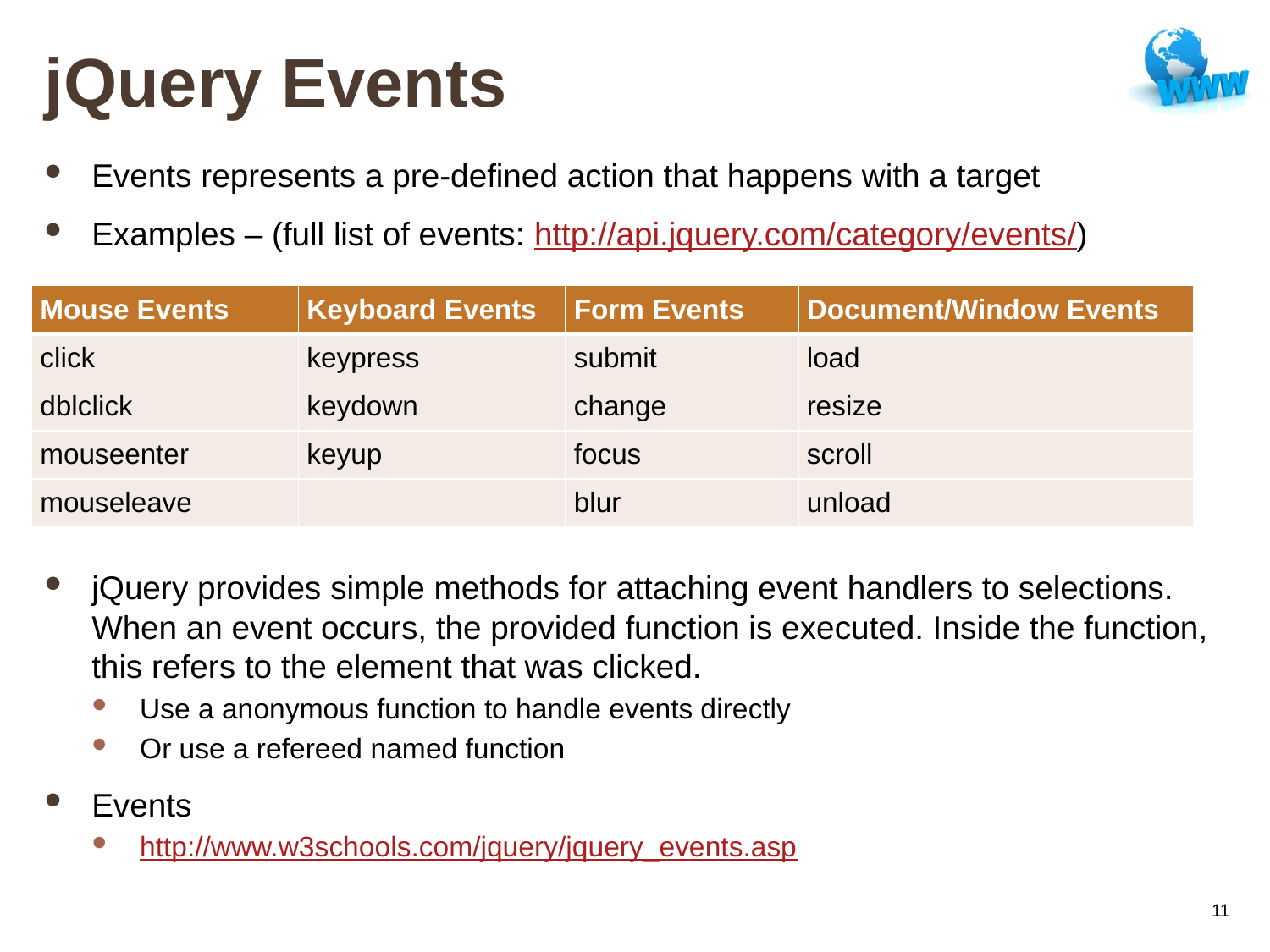

# jQuery Events
Events represents a pre-defined action that happens with a target
Examples – (full list of events: http://api.jquery.com/category/events/)

jQuery provides simple methods for attaching event handlers to selections. When an event occurs, the provided function is executed. Inside the function, this refers to the element that was clicked.
Use a anonymous function to handle events directly
Or use a refereed named function
Events
http://www.w3schools.com/jquery/jquery_events.asp
| Mouse Events | Keyboard Events | Form Events | Document/Window Events |
| --- | --- | --- | --- |
| click | keypress | submit | load |
| dblclick | keydown | change | resize |
| mouseenter | keyup | focus | scroll |
| mouseleave |  | blur | unload |
11